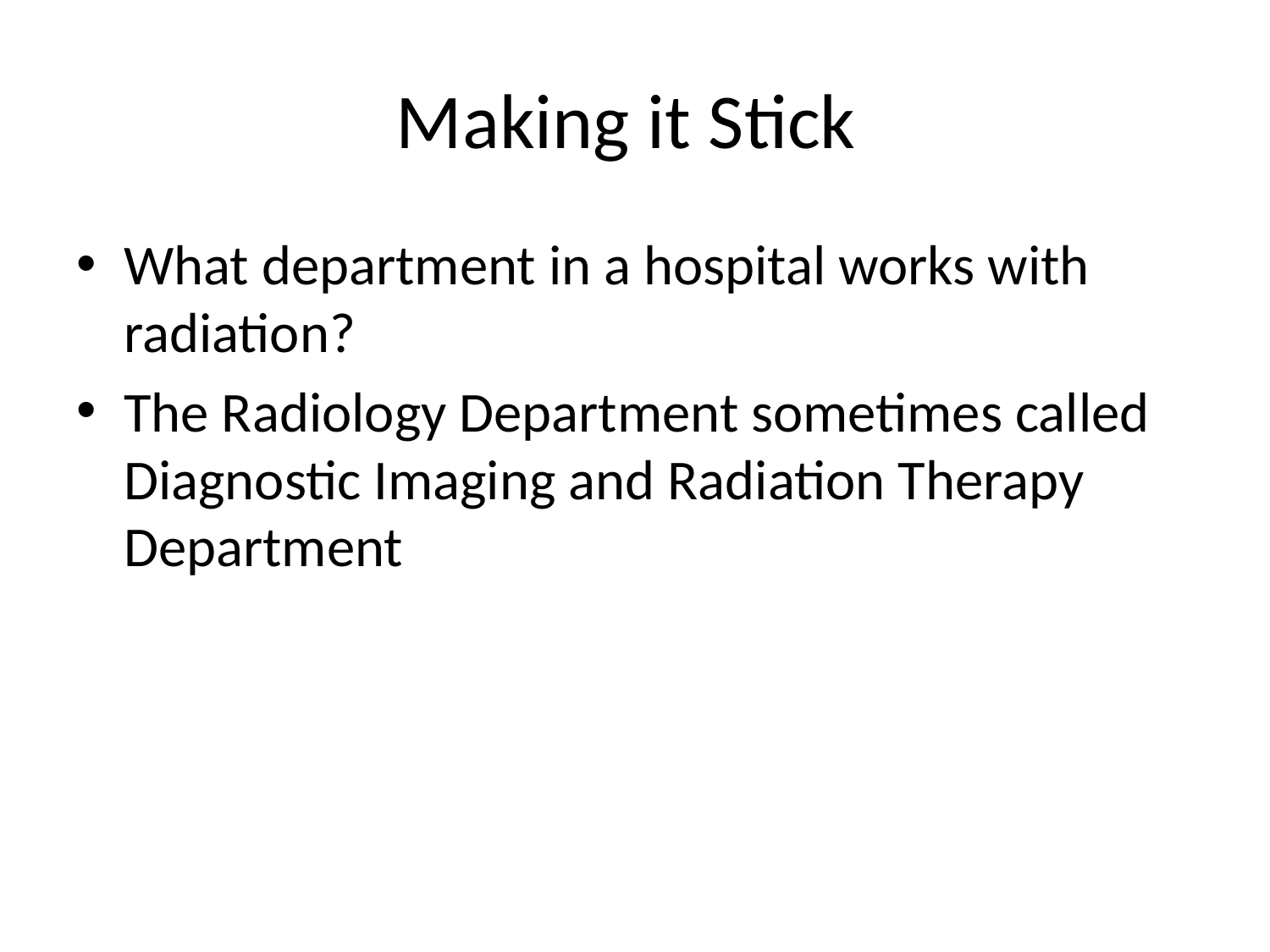

# Making it Stick
What department in a hospital works with radiation?
The Radiology Department sometimes called Diagnostic Imaging and Radiation Therapy Department